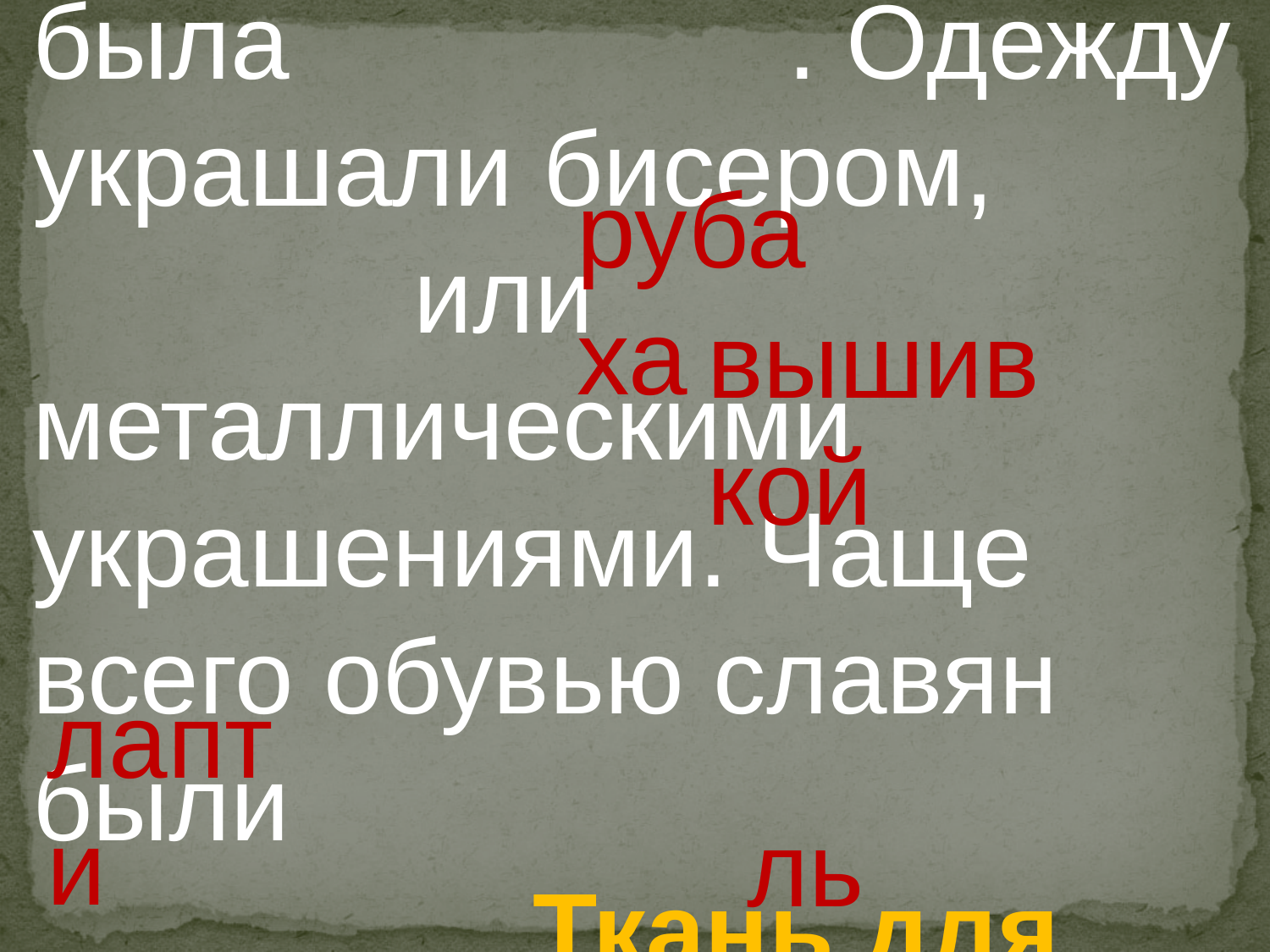

«Главным элементом славянского костюма была                 . Одежду украшали бисером,                      или металлическими украшениями. Чаще всего обувью славян были
               . Ткань для одежды выделывали сами из            ».
рубаха
вышивкой
лапти
льна